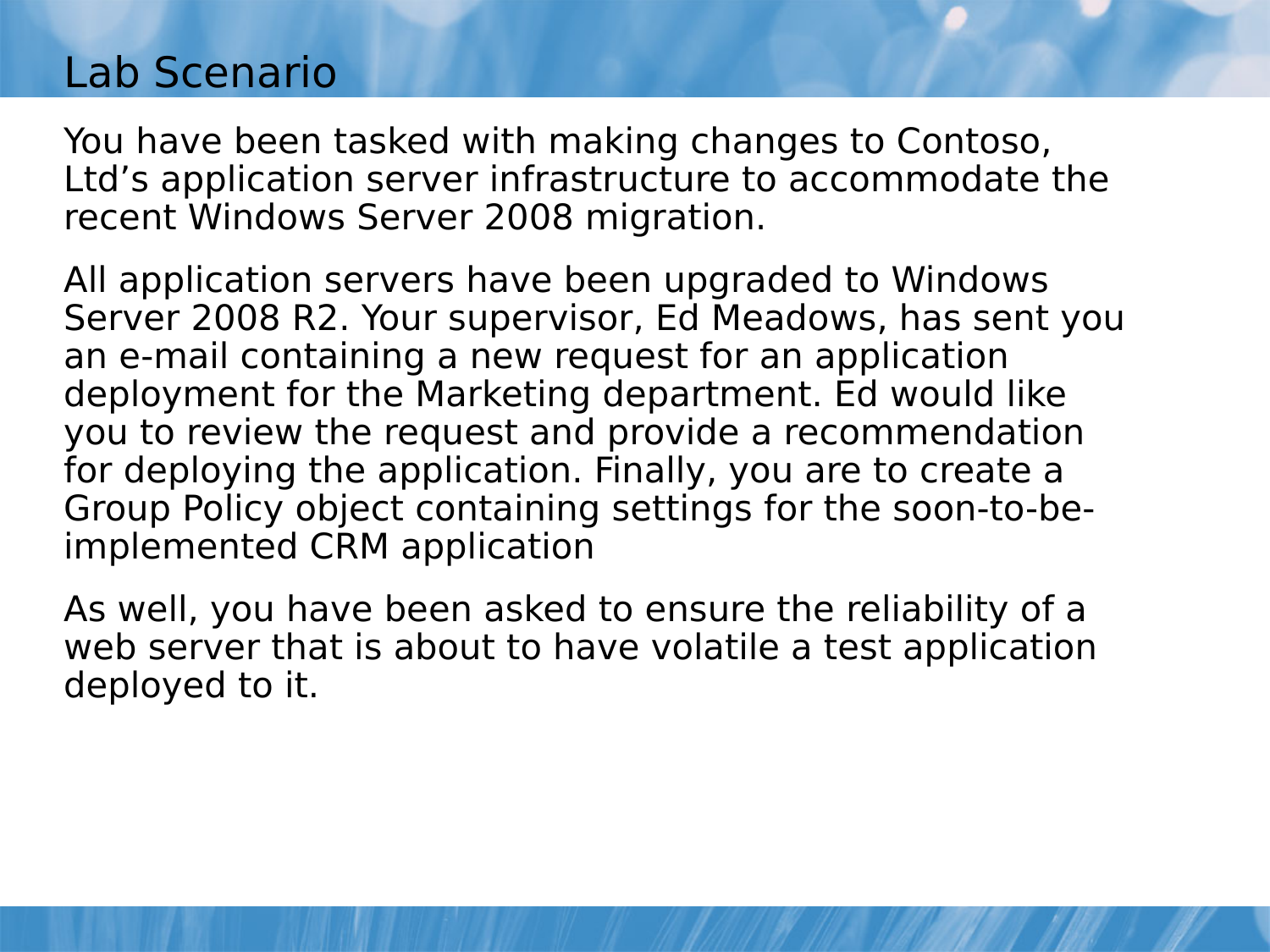

# Lab Scenario
You have been tasked with making changes to Contoso, Ltd’s application server infrastructure to accommodate the recent Windows Server 2008 migration.
All application servers have been upgraded to Windows Server 2008 R2. Your supervisor, Ed Meadows, has sent you an e-mail containing a new request for an application deployment for the Marketing department. Ed would like you to review the request and provide a recommendation for deploying the application. Finally, you are to create a Group Policy object containing settings for the soon-to-be-implemented CRM application
As well, you have been asked to ensure the reliability of a web server that is about to have volatile a test application deployed to it.